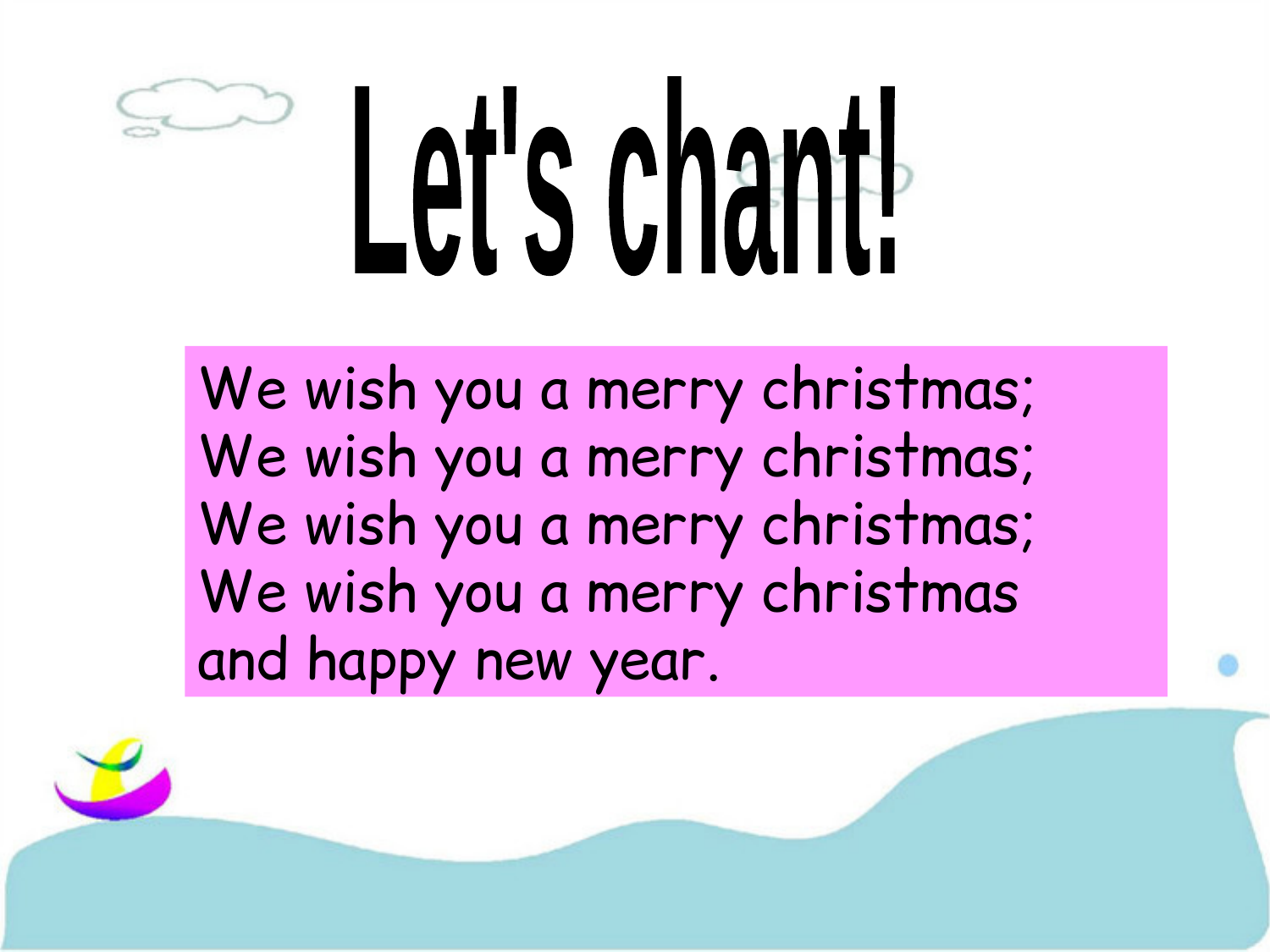

Let's chant!
We wish you a merry christmas;
We wish you a merry christmas;
We wish you a merry christmas;
We wish you a merry christmas
and happy new year.